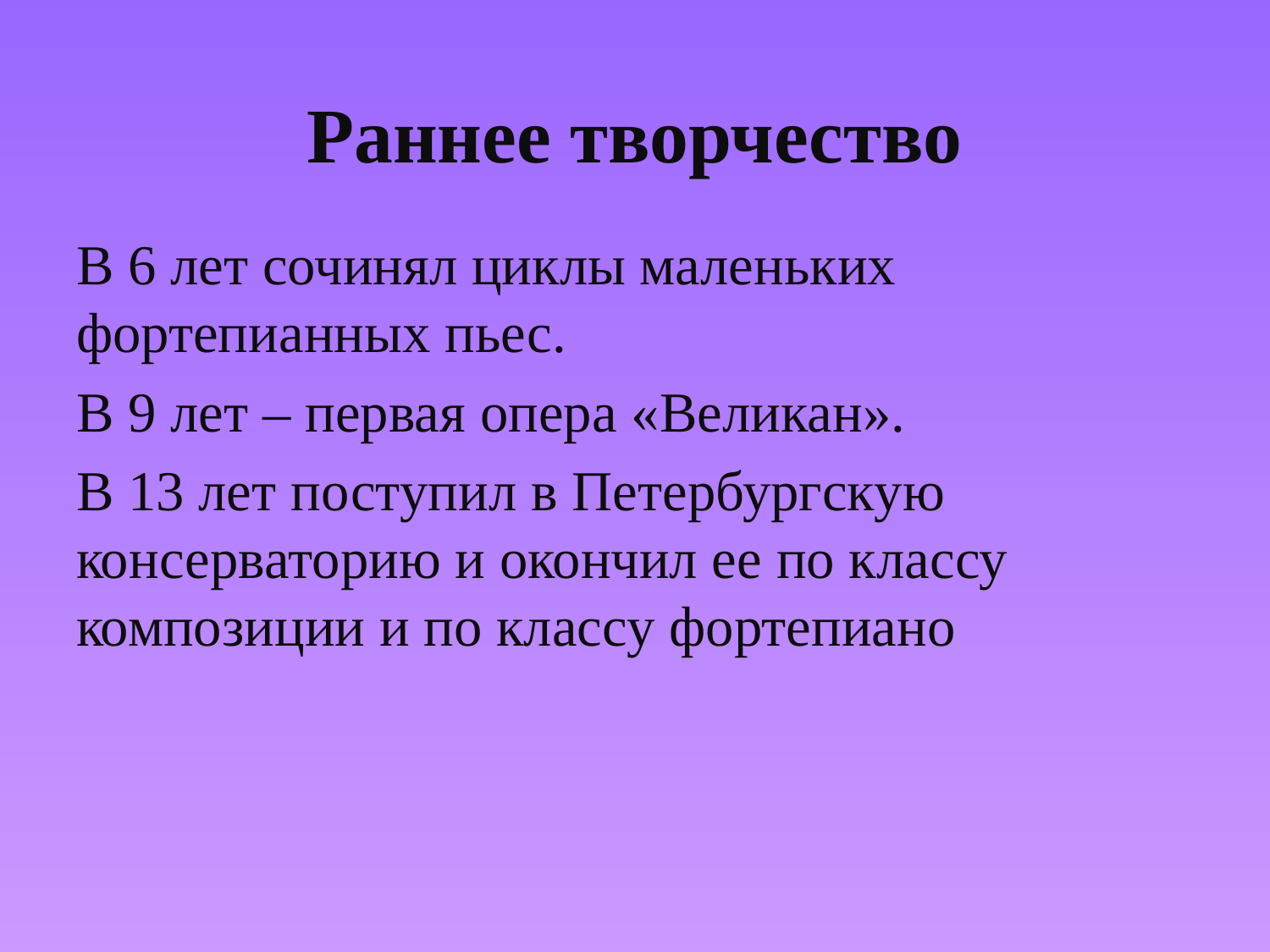

# Раннее творчество
В 6 лет сочинял циклы маленьких фортепианных пьес.
В 9 лет – первая опера «Великан».
В 13 лет поступил в Петербургскую консерваторию и окончил ее по классу композиции и по классу фортепиано